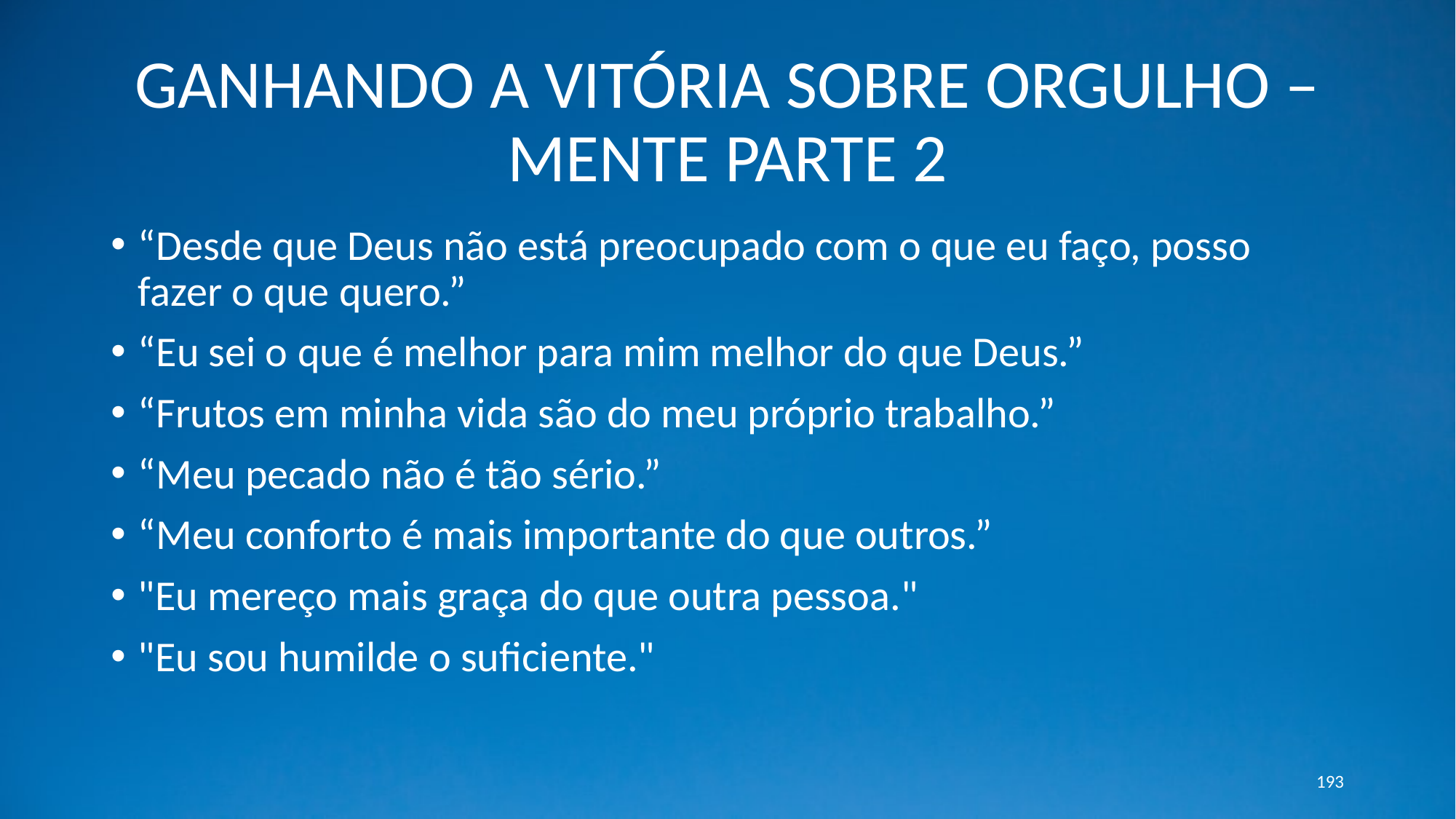

# GANHANDO A VITÓRIA SOBRE ORGULHO – MENTE PARTE 2
“Desde que Deus não está preocupado com o que eu faço, posso fazer o que quero.”
“Eu sei o que é melhor para mim melhor do que Deus.”
“Frutos em minha vida são do meu próprio trabalho.”
“Meu pecado não é tão sério.”
“Meu conforto é mais importante do que outros.”
"Eu mereço mais graça do que outra pessoa."
"Eu sou humilde o suficiente."

193